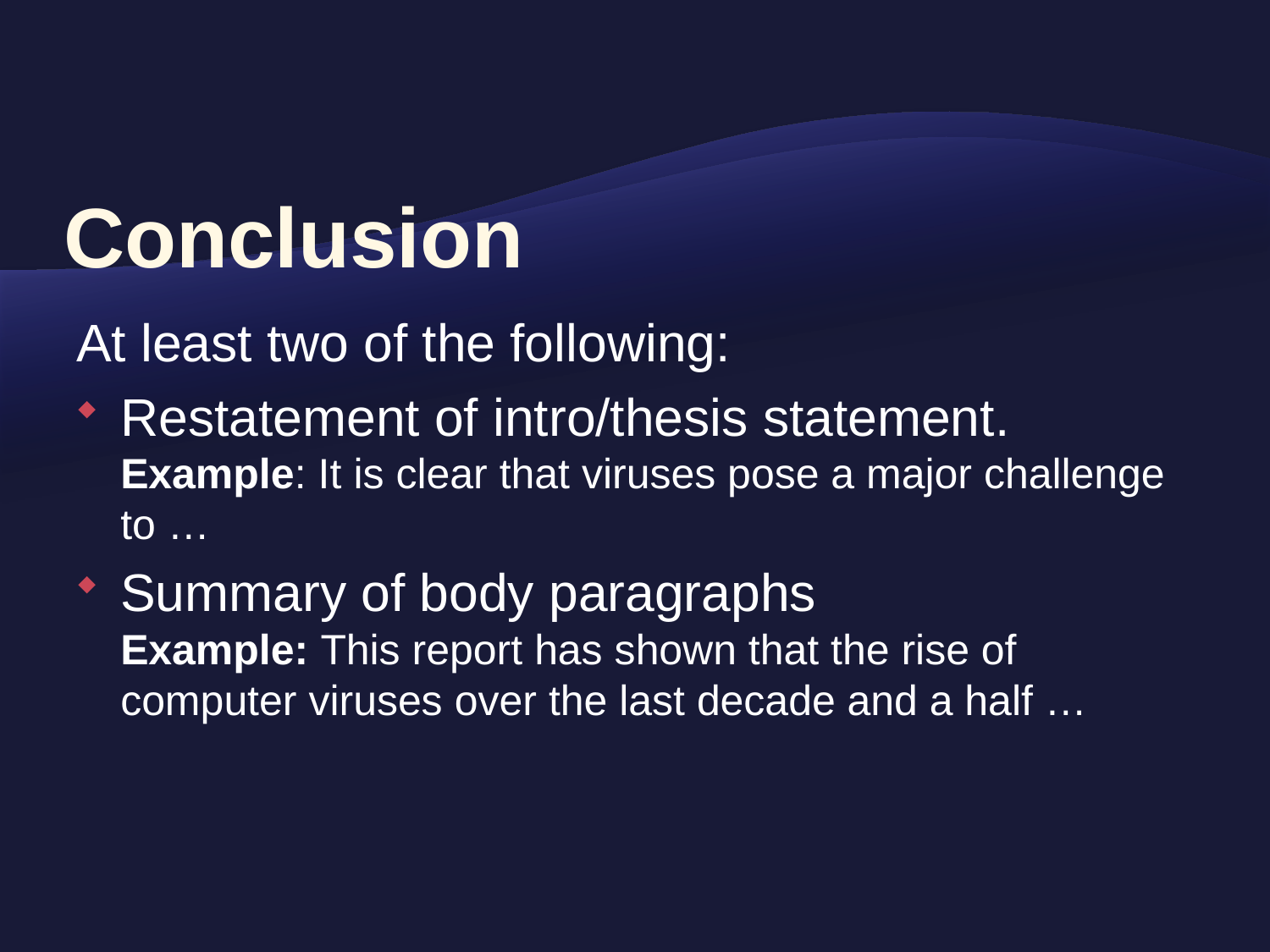

# Conclusion
At least two of the following:
Restatement of intro/thesis statement.
Example: It is clear that viruses pose a major challenge to …
Summary of body paragraphs
Example: This report has shown that the rise of computer viruses over the last decade and a half …